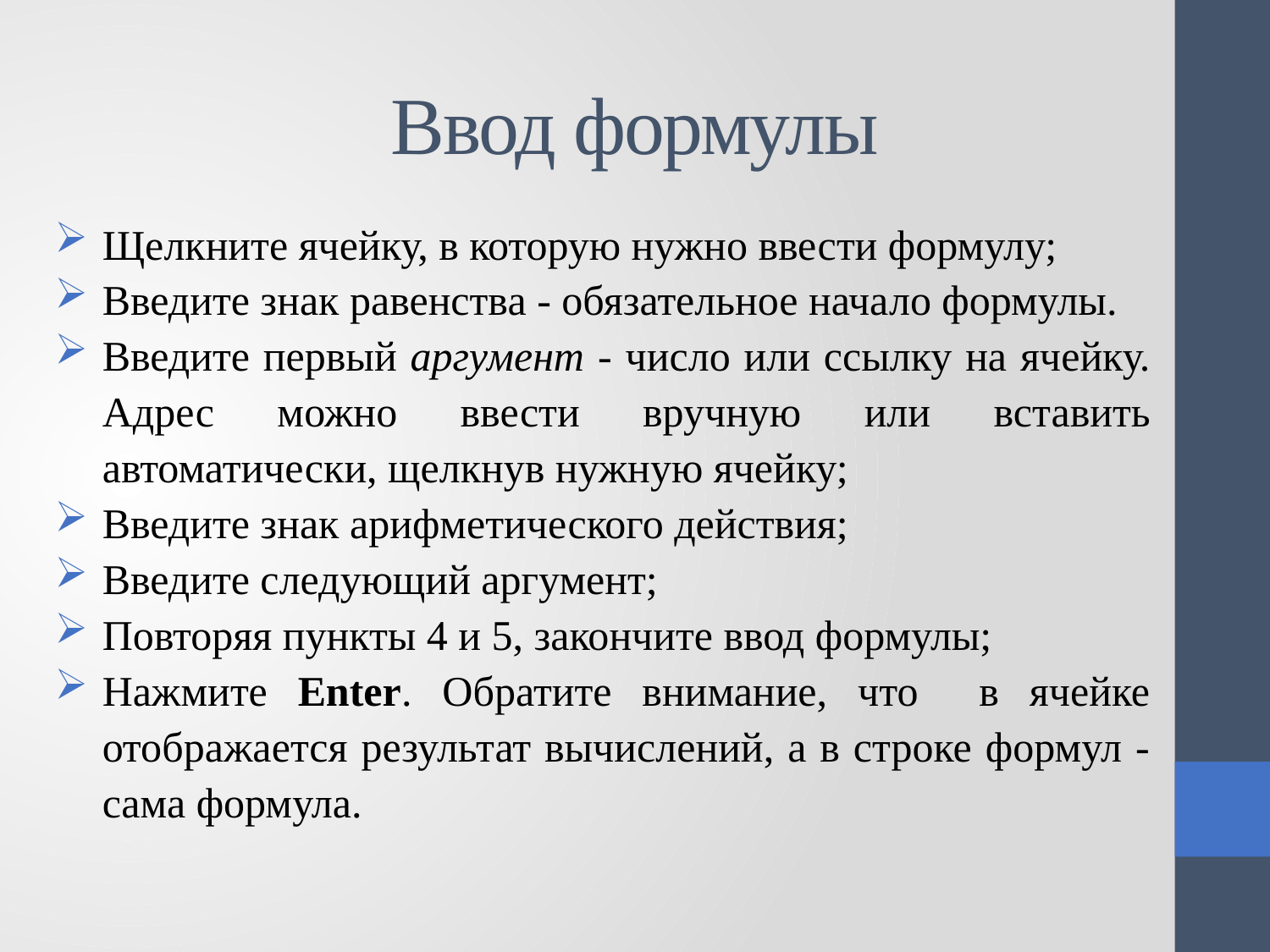

# Ввод формулы
Щелкните ячейку, в которую нужно ввести формулу;
Введите знак равенства - обязательное начало формулы.
Введите первый аргумент - число или ссылку на ячейку. Адрес можно ввести вручную или вставить автоматически, щелкнув нужную ячейку;
Введите знак арифметического действия;
Введите следующий аргумент;
Повторяя пункты 4 и 5, закончите ввод формулы;
Нажмите Enter. Обратите внимание, что  в ячейке отображается результат вычислений, а в строке формул - сама формула.